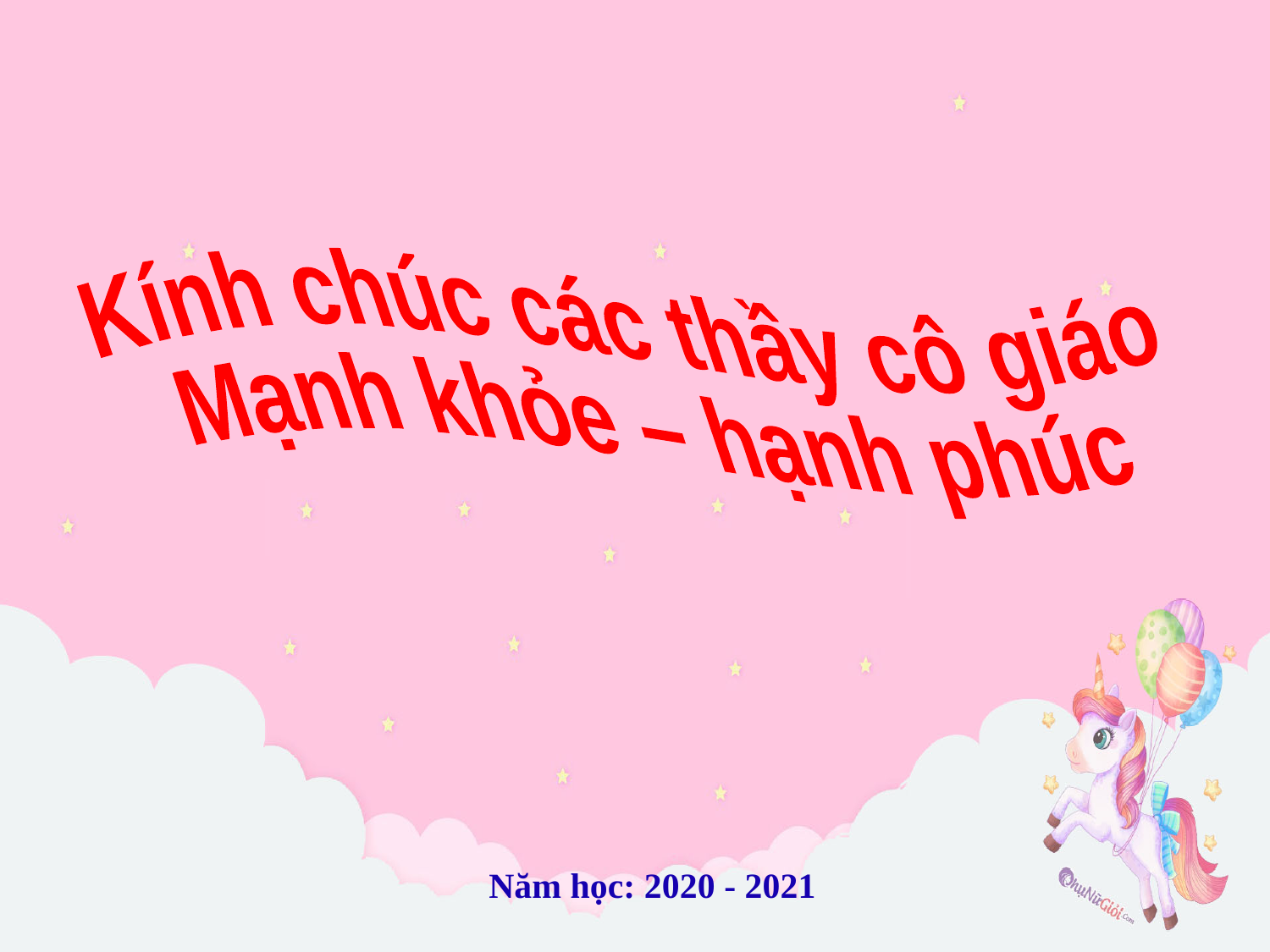

Kính chúc các thầy cô giáo
Mạnh khỏe – hạnh phúc
Năm học: 2020 - 2021